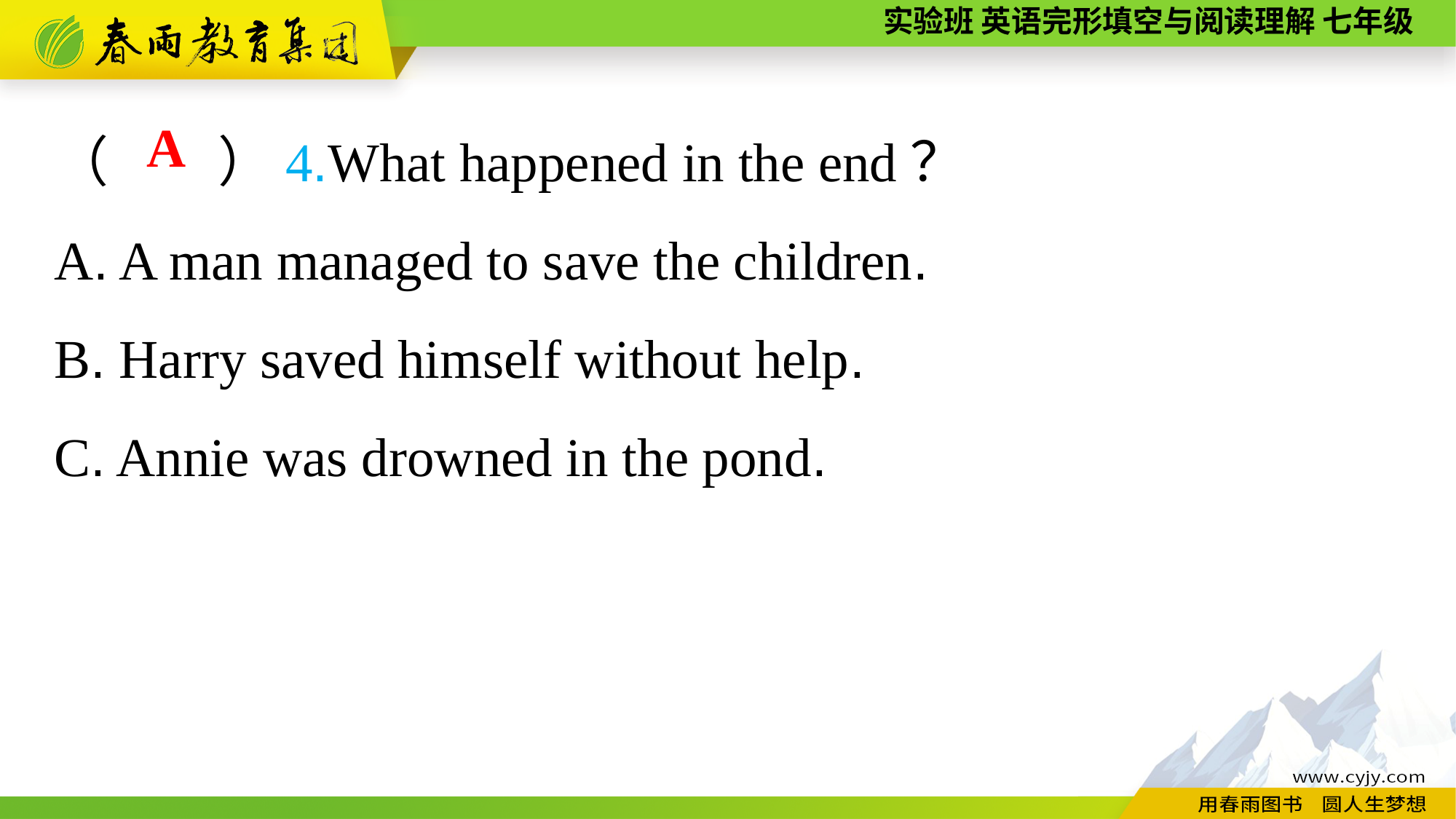

（　　）4.What happened in the end？
A. A man managed to save the children.
B. Harry saved himself without help.
C. Annie was drowned in the pond.
A